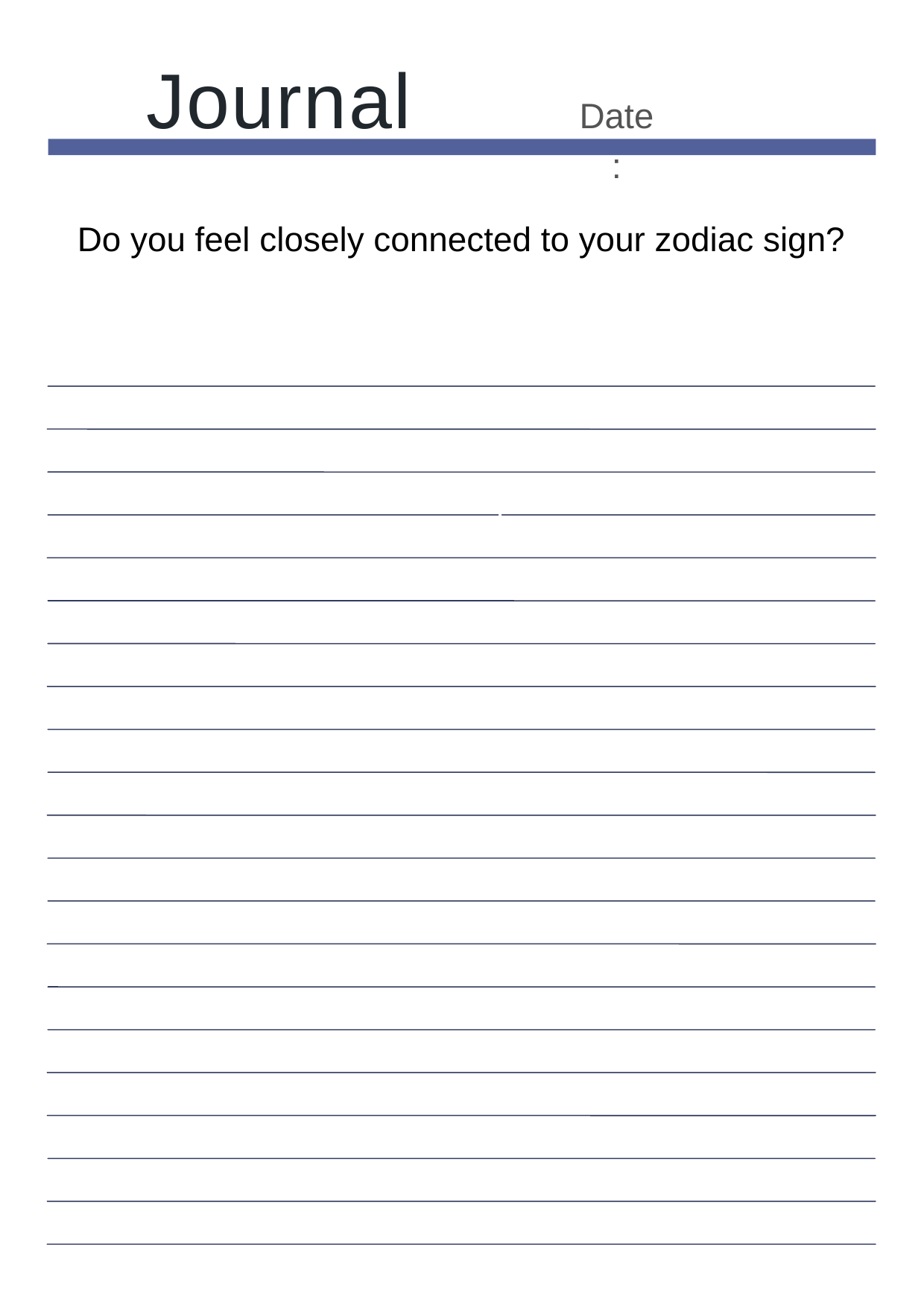

Journal
Date:

Do you feel closely connected to your zodiac sign?

Journal Prompt Here